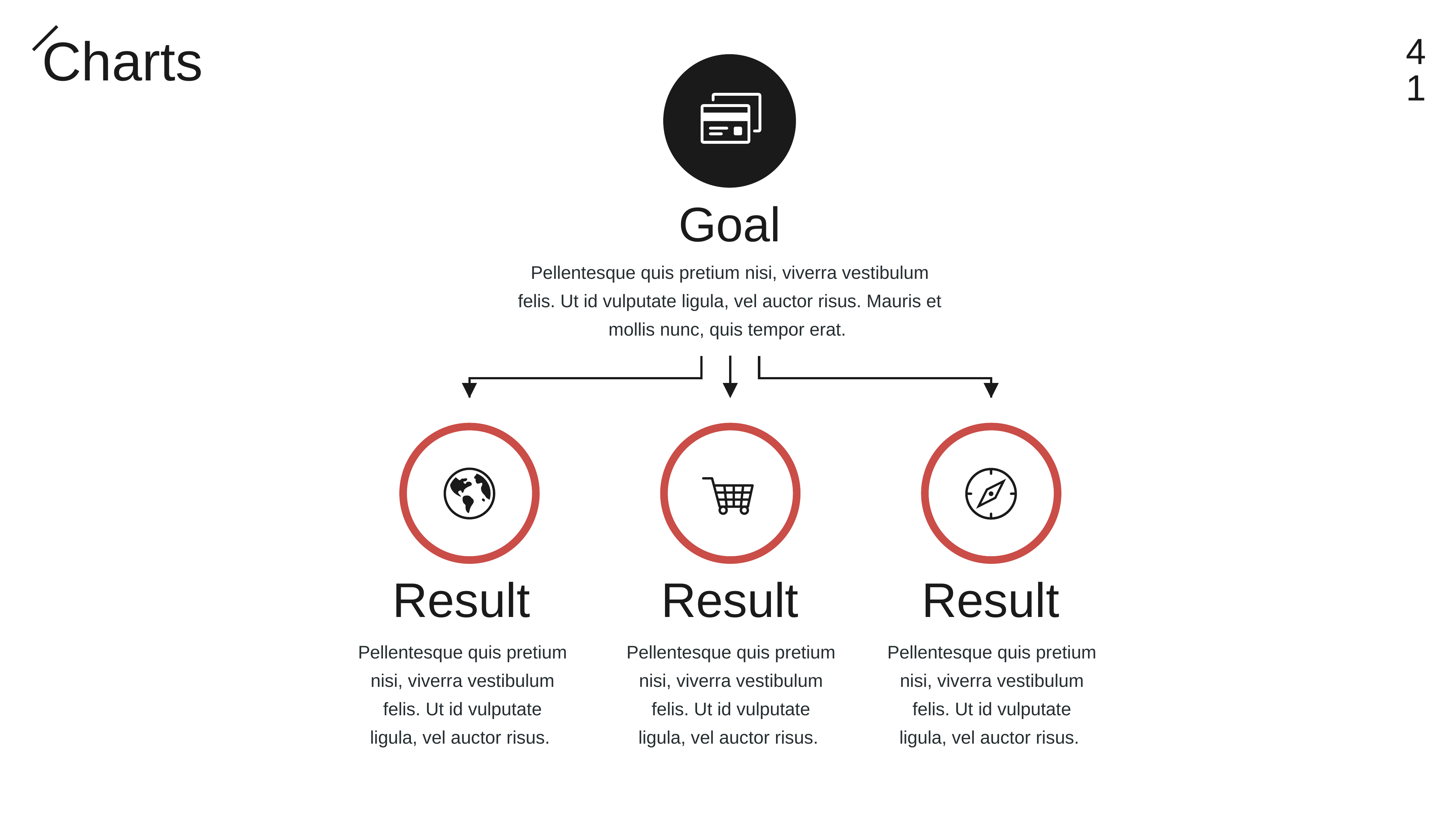

41
Charts

Goal
Pellentesque quis pretium nisi, viverra vestibulum felis. Ut id vulputate ligula, vel auctor risus. Mauris et mollis nunc, quis tempor erat.

Result
Result
Result
Pellentesque quis pretium nisi, viverra vestibulum felis. Ut id vulputate ligula, vel auctor risus.
Pellentesque quis pretium nisi, viverra vestibulum felis. Ut id vulputate ligula, vel auctor risus.
Pellentesque quis pretium nisi, viverra vestibulum felis. Ut id vulputate ligula, vel auctor risus.